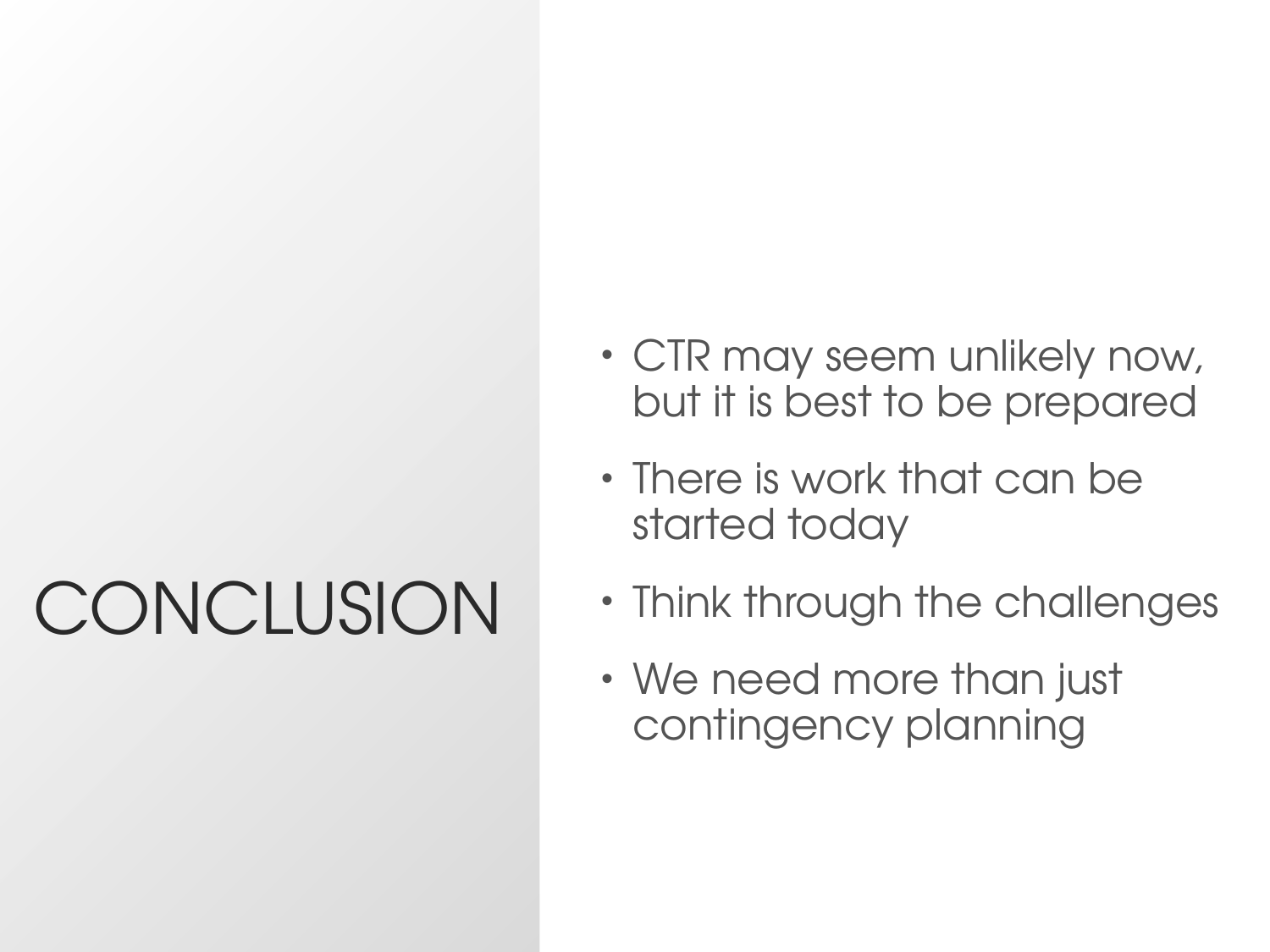

# conclusion
CTR may seem unlikely now, but it is best to be prepared
There is work that can be started today
Think through the challenges
We need more than just contingency planning